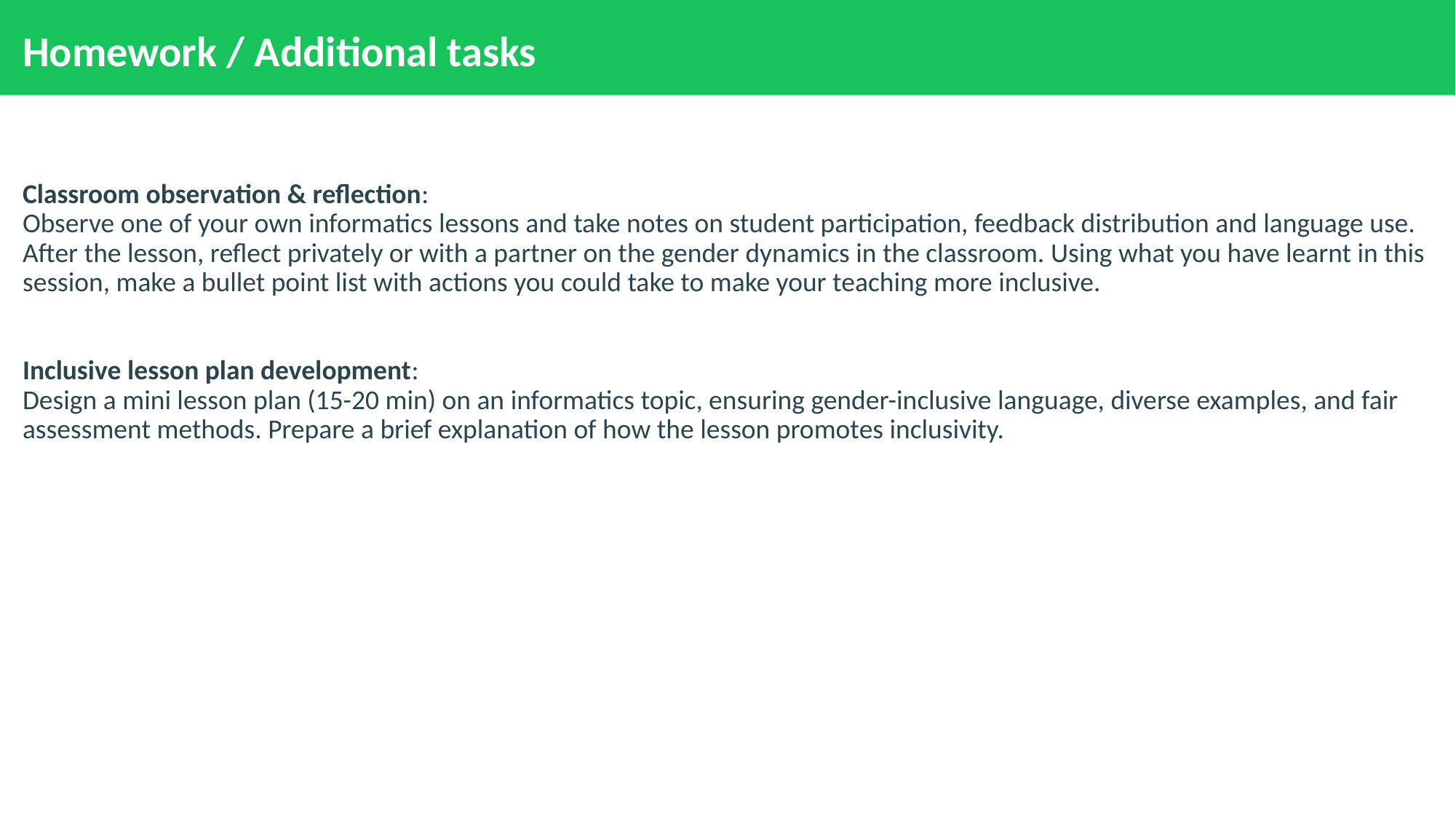

# Homework / Additional tasks
Classroom observation & reflection:
Observe one of your own informatics lessons and take notes on student participation, feedback distribution and language use. After the lesson, reflect privately or with a partner on the gender dynamics in the classroom. Using what you have learnt in this session, make a bullet point list with actions you could take to make your teaching more inclusive.

Inclusive lesson plan development:
Design a mini lesson plan (15-20 min) on an informatics topic, ensuring gender-inclusive language, diverse examples, and fair assessment methods. Prepare a brief explanation of how the lesson promotes inclusivity.